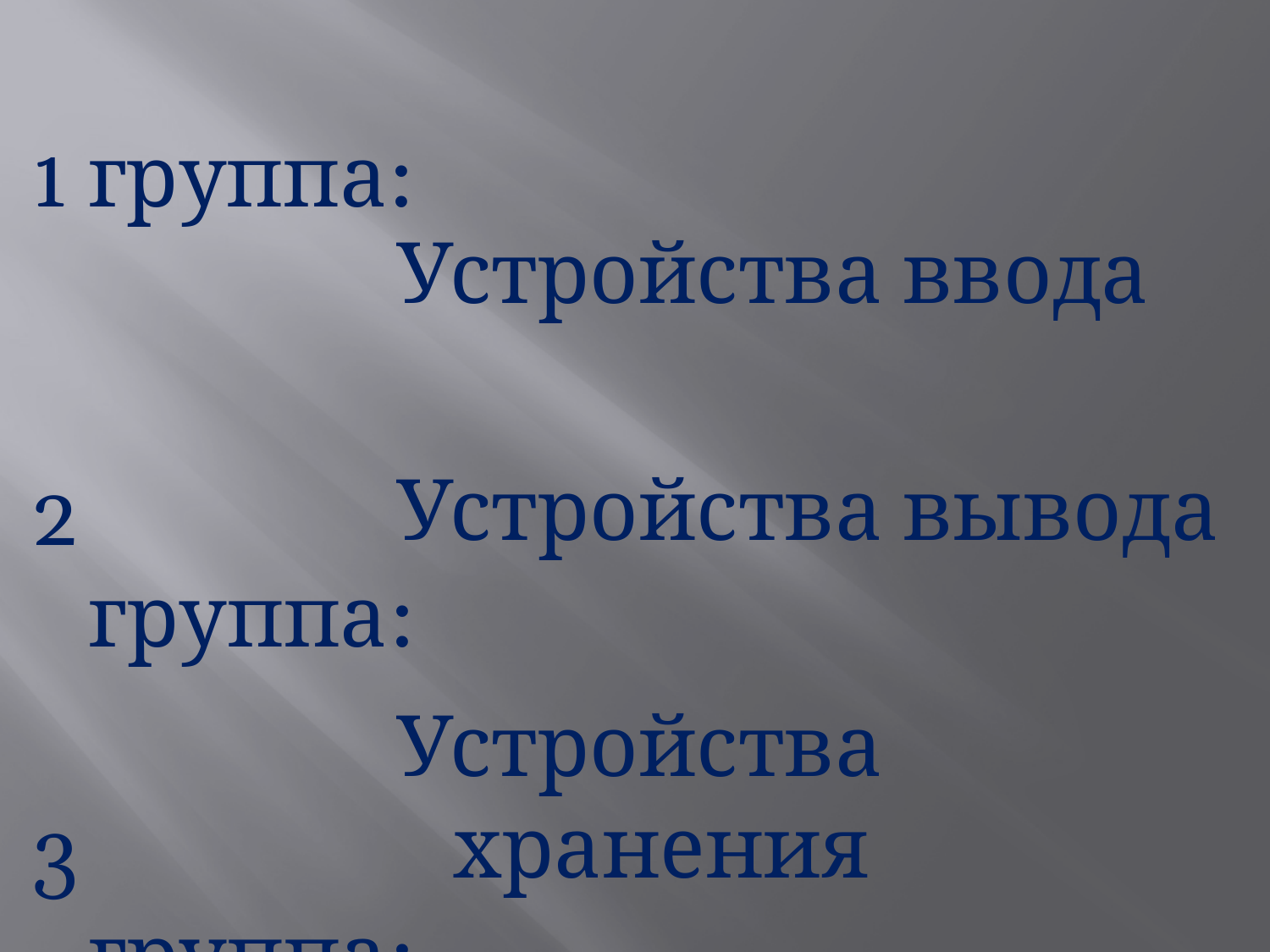

1 группа:

2 группа:

3 группа:
Устройства ввода

Устройства вывода

Устройства хранения